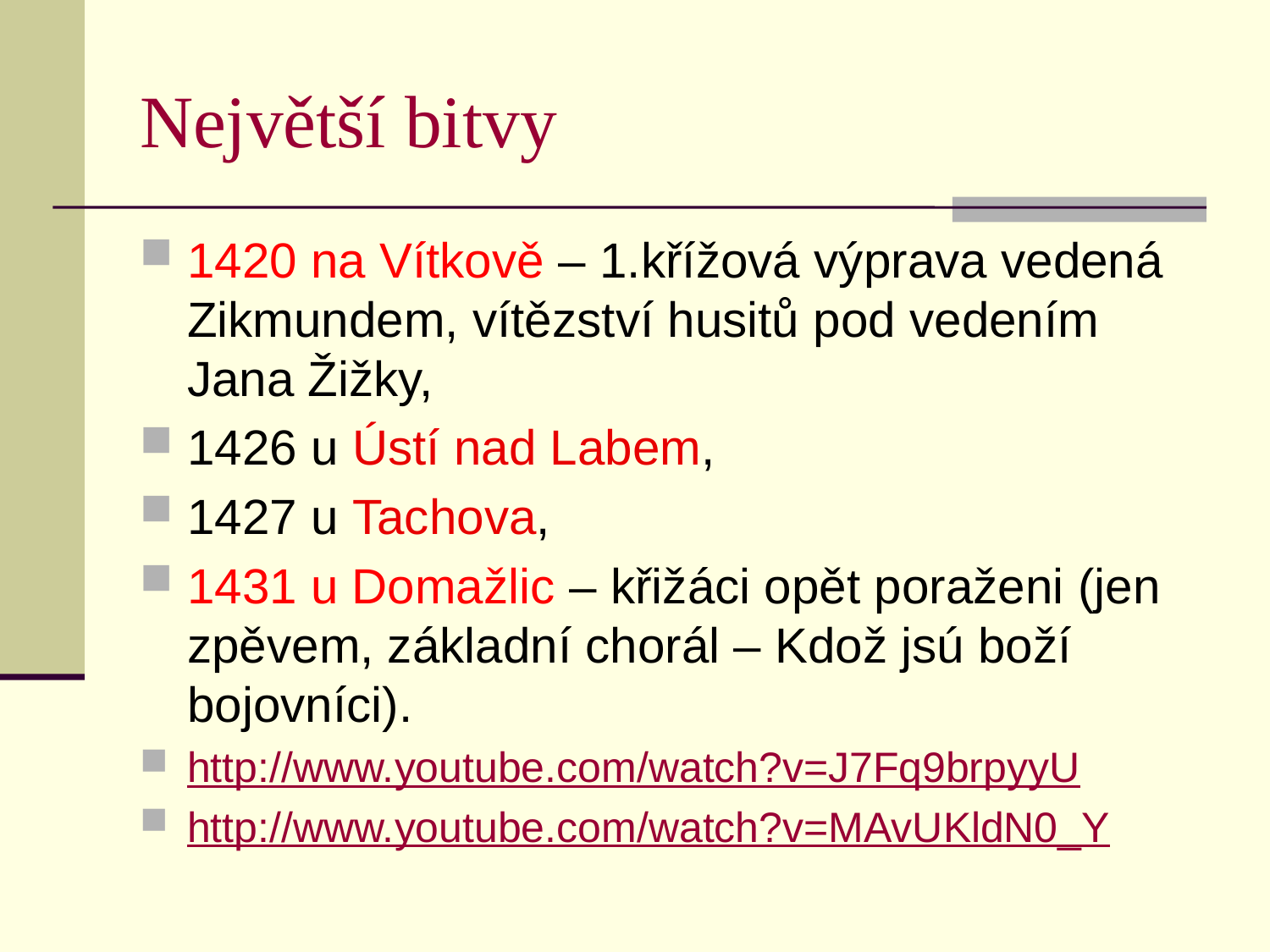

# Největší bitvy
1420 na Vítkově – 1.křížová výprava vedená Zikmundem, vítězství husitů pod vedením  Jana Žižky,
1426 u Ústí nad Labem,
1427 u Tachova,
1431 u Domažlic – křižáci opět poraženi (jen zpěvem, základní chorál – Kdož jsú boží bojovníci).
http://www.youtube.com/watch?v=J7Fq9brpyyU
http://www.youtube.com/watch?v=MAvUKldN0_Y